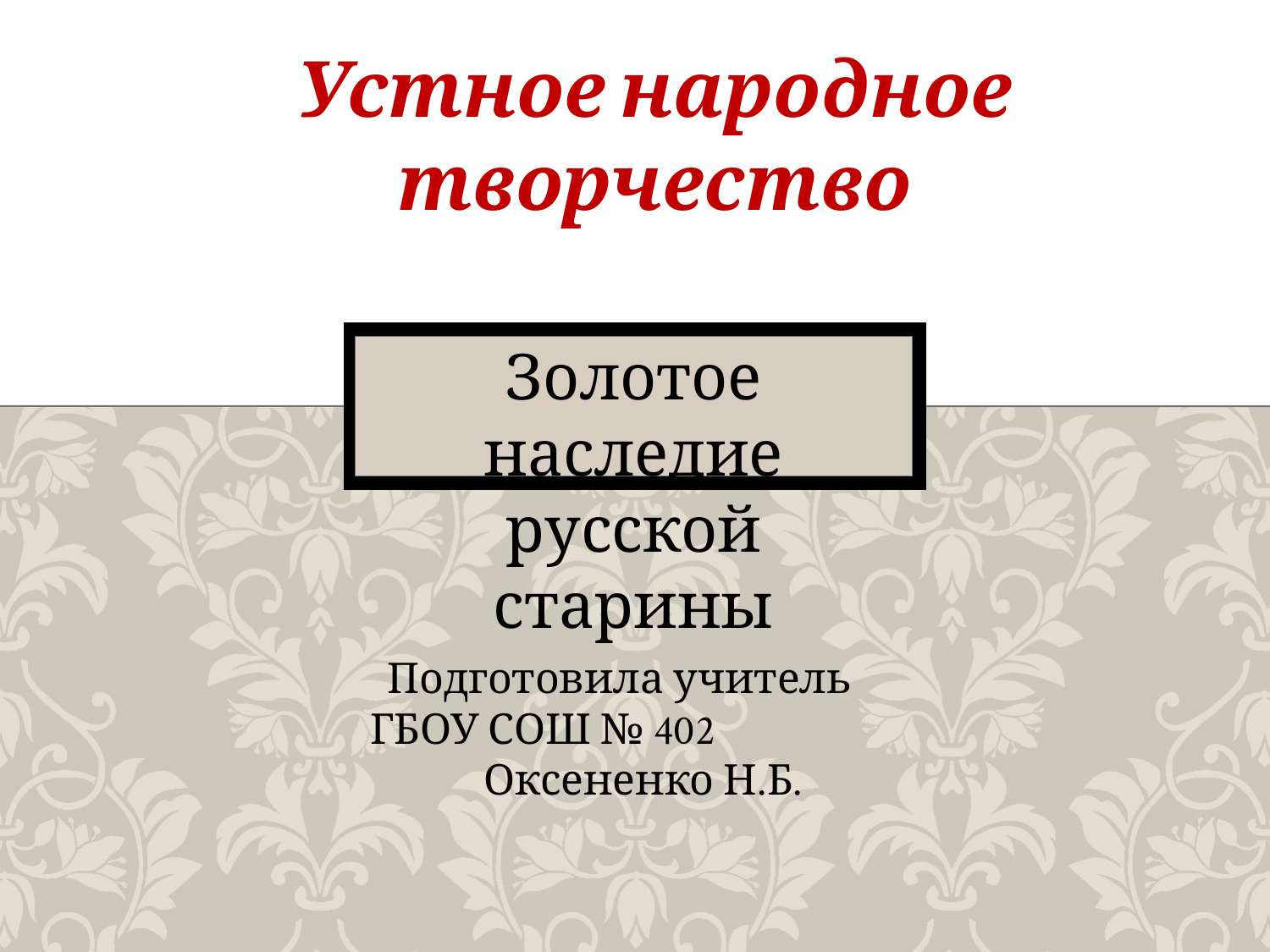

# Устное народное творчество
Золотое наследие русской старины
Подготовила учитель    ГБОУ СОШ № 402                      Оксененко Н.Б.